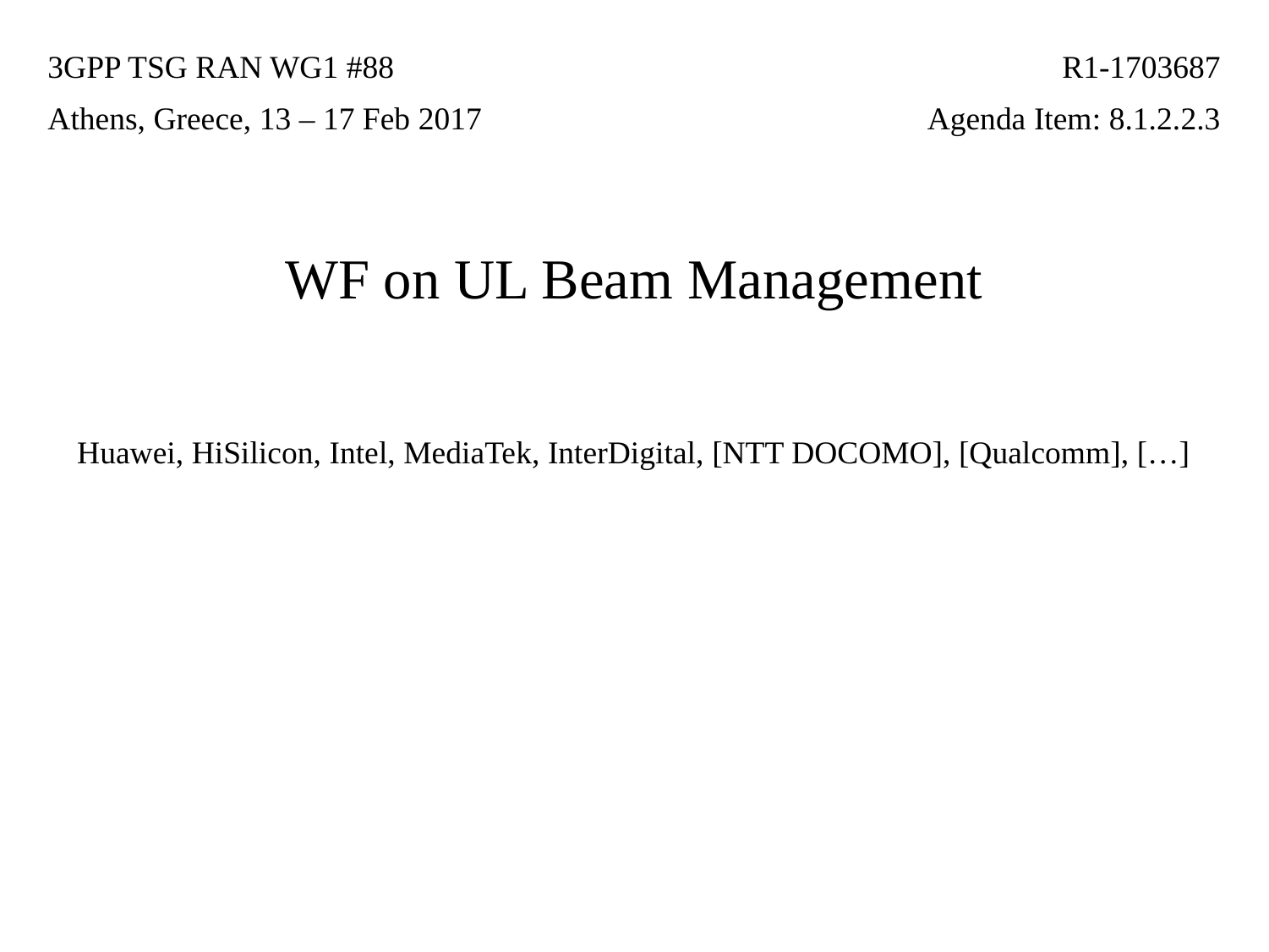

| 3GPP TSG RAN WG1 #88 | R1-1703687 |
| --- | --- |
| Athens, Greece, 13 – 17 Feb 2017 | Agenda Item: 8.1.2.2.3 |
# WF on UL Beam Management
Huawei, HiSilicon, Intel, MediaTek, InterDigital, [NTT DOCOMO], [Qualcomm], […]